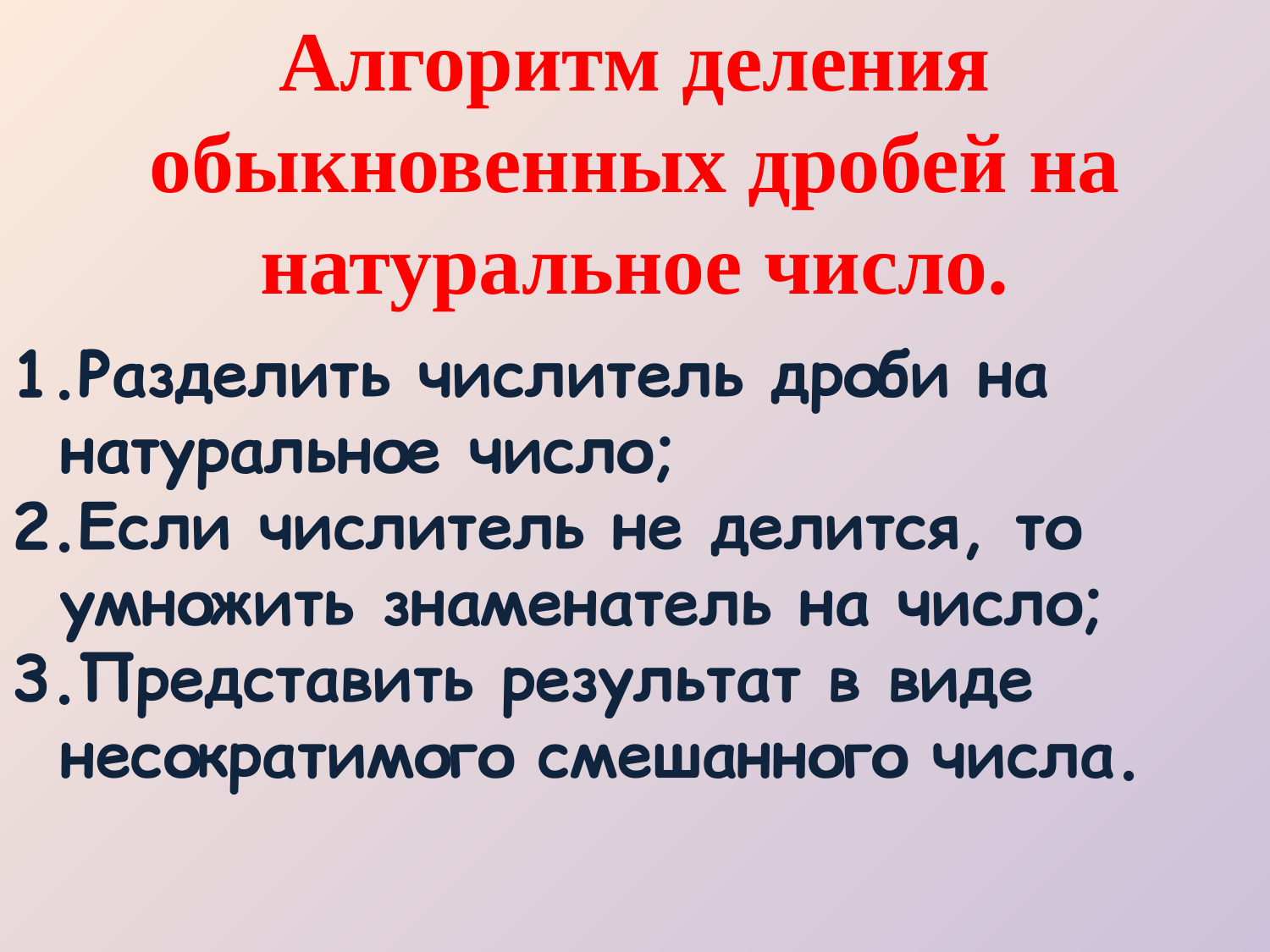

Алгоритм деления обыкновенных дробей на натуральное число.
Разделить числитель дроби на натуральное число;
Если числитель не делится, то умножить знаменатель на число;
Представить результат в виде несократимого смешанного числа.